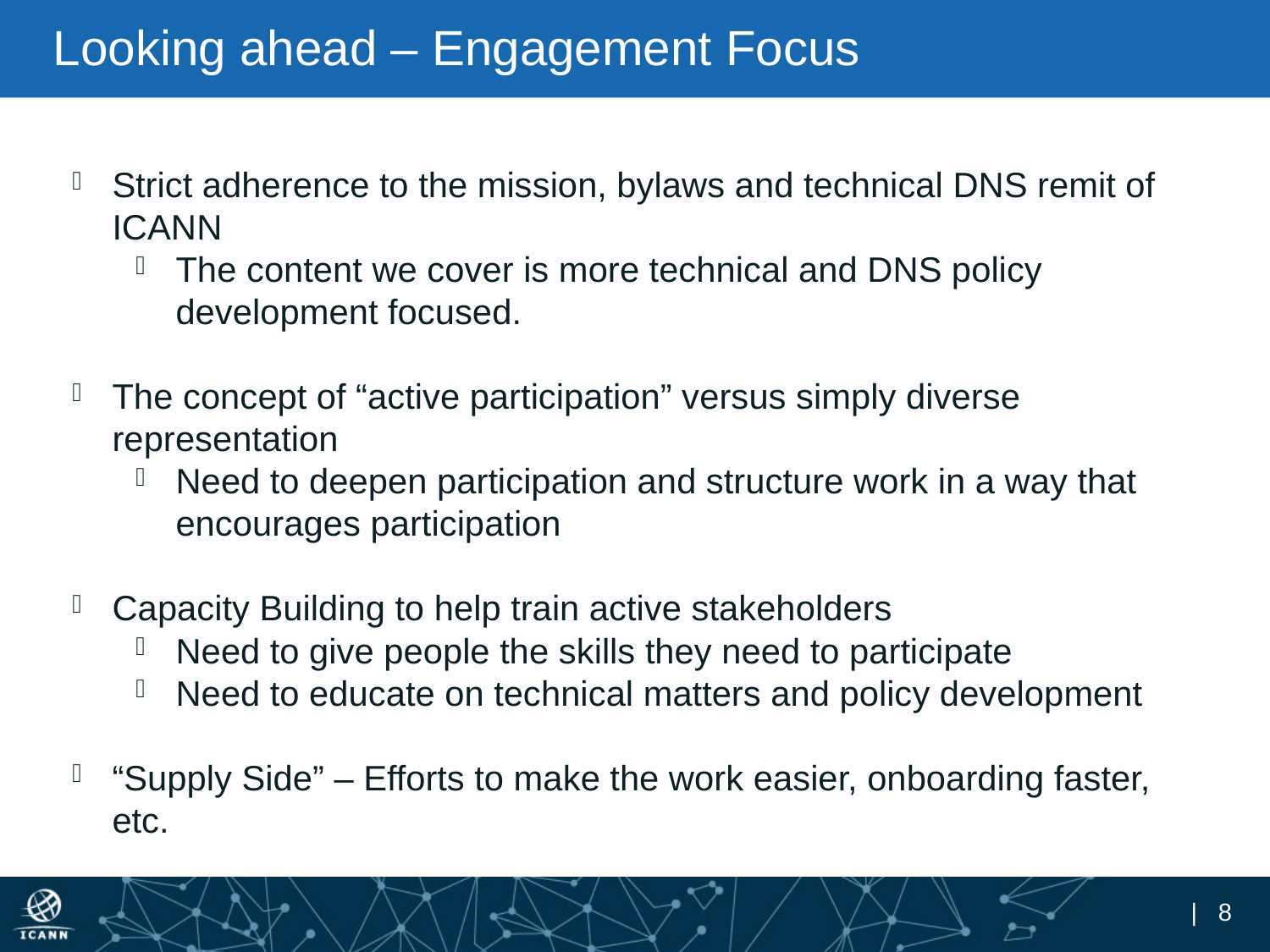

# Looking ahead – Engagement Focus
Strict adherence to the mission, bylaws and technical DNS remit of ICANN
The content we cover is more technical and DNS policy development focused.

The concept of “active participation” versus simply diverse representation
Need to deepen participation and structure work in a way that encourages participation

Capacity Building to help train active stakeholders
Need to give people the skills they need to participate
Need to educate on technical matters and policy development

“Supply Side” – Efforts to make the work easier, onboarding faster, etc.